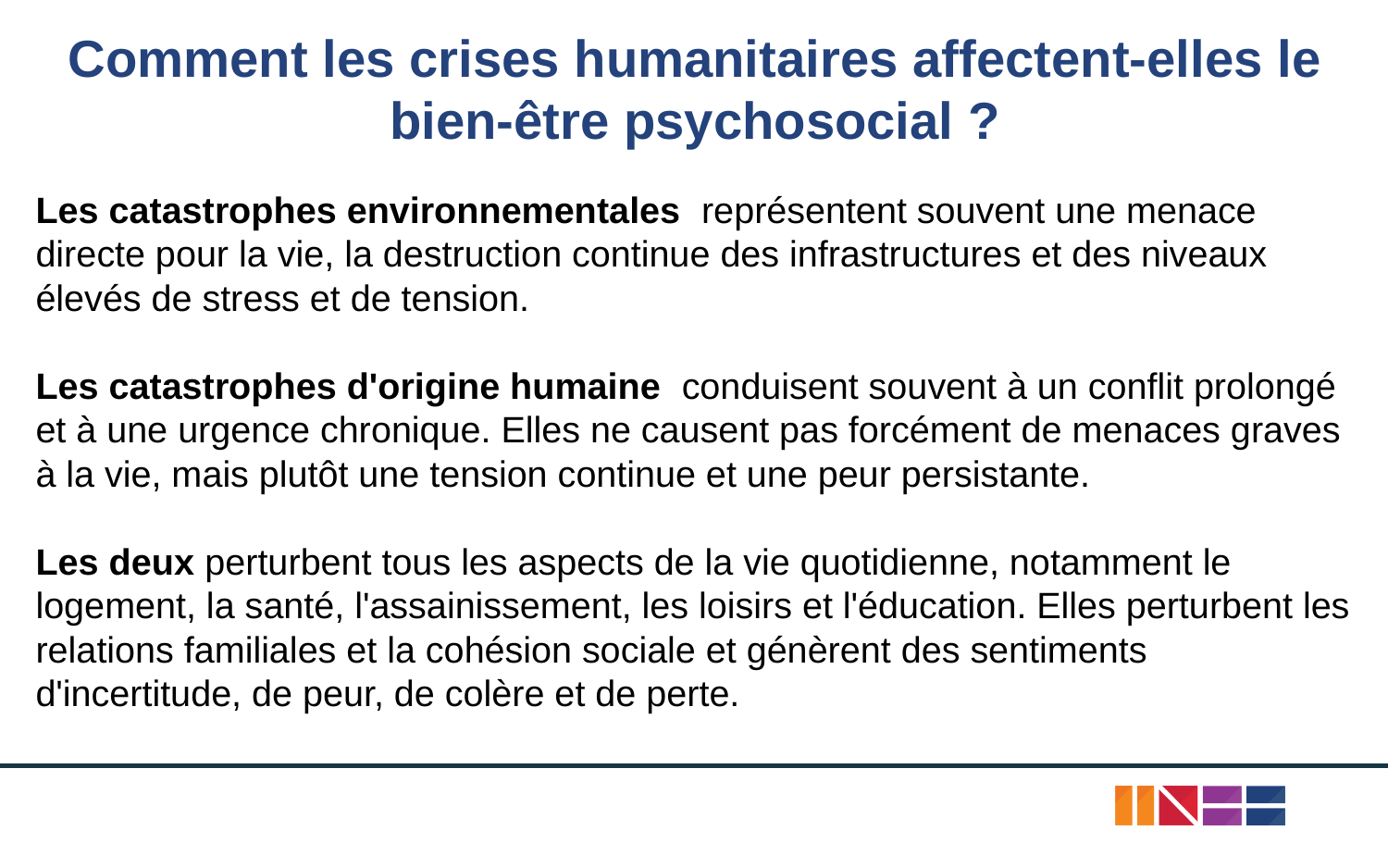

Comment les crises humanitaires affectent-elles le bien-être psychosocial ?
Les catastrophes environnementales  représentent souvent une menace directe pour la vie, la destruction continue des infrastructures et des niveaux élevés de stress et de tension.

Les catastrophes d'origine humaine  conduisent souvent à un conflit prolongé et à une urgence chronique. Elles ne causent pas forcément de menaces graves à la vie, mais plutôt une tension continue et une peur persistante.

Les deux perturbent tous les aspects de la vie quotidienne, notamment le logement, la santé, l'assainissement, les loisirs et l'éducation. Elles perturbent les relations familiales et la cohésion sociale et génèrent des sentiments d'incertitude, de peur, de colère et de perte.